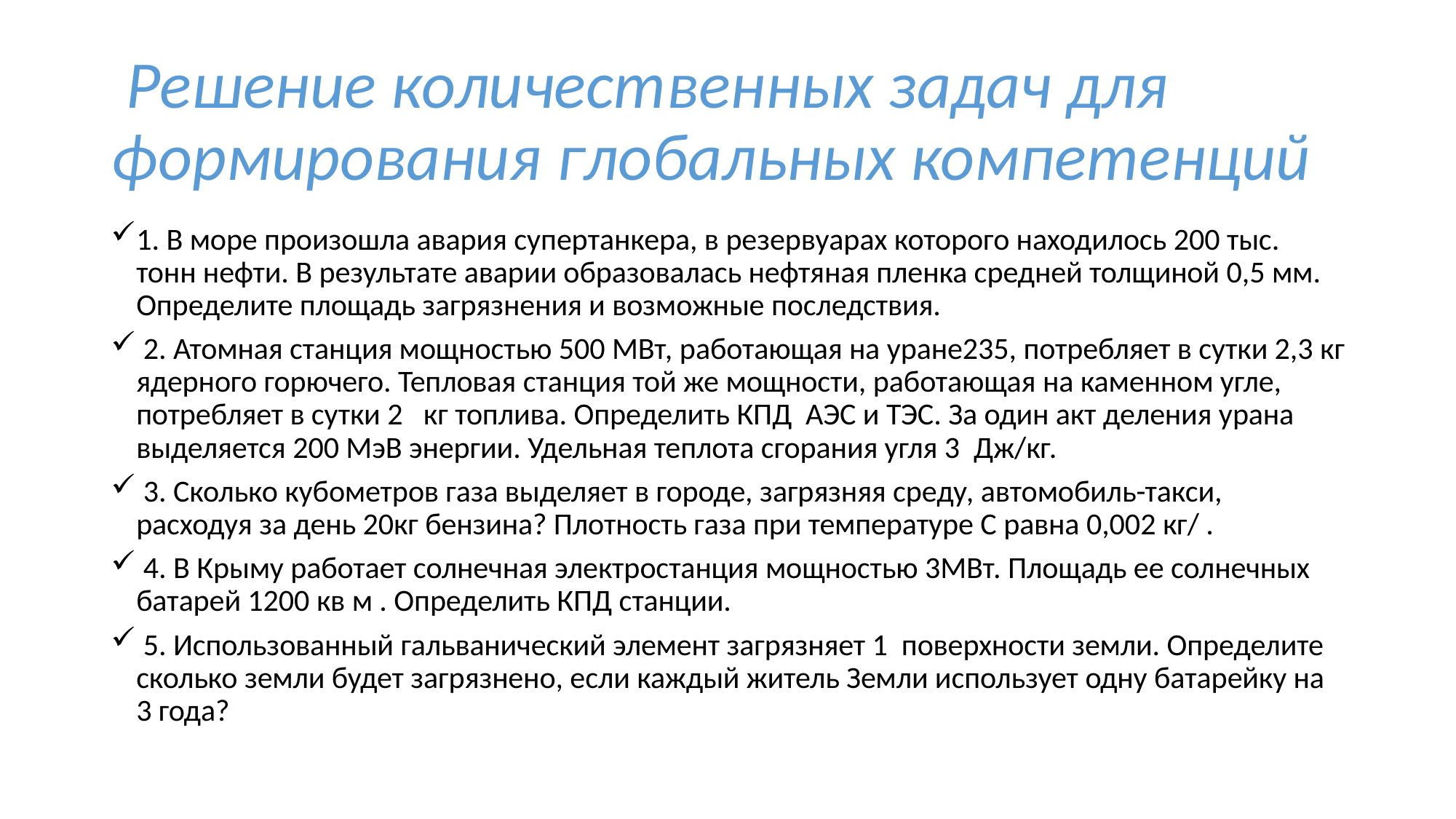

# Решение количественных задач для формирования глобальных компетенций
1. В море произошла авария супертанкера, в резервуарах которого находилось 200 тыс. тонн нефти. В результате аварии образовалась нефтяная пленка средней толщиной 0,5 мм. Определите площадь загрязнения и возможные последствия.
 2. Атомная станция мощностью 500 МВт, работающая на уране235, потребляет в сутки 2,3 кг ядерного горючего. Тепловая станция той же мощности, работающая на каменном угле, потребляет в сутки 2   кг топлива. Определить КПД  АЭС и ТЭС. За один акт деления урана выделяется 200 МэВ энергии. Удельная теплота сгорания угля 3  Дж/кг.
 3. Сколько кубометров газа выделяет в городе, загрязняя среду, автомобиль-такси, расходуя за день 20кг бензина? Плотность газа при температуре С равна 0,002 кг/ .
 4. В Крыму работает солнечная электростанция мощностью 3МВт. Площадь ее солнечных батарей 1200 кв м . Определить КПД станции.
 5. Использованный гальванический элемент загрязняет 1  поверхности земли. Определите сколько земли будет загрязнено, если каждый житель Земли использует одну батарейку на 3 года?